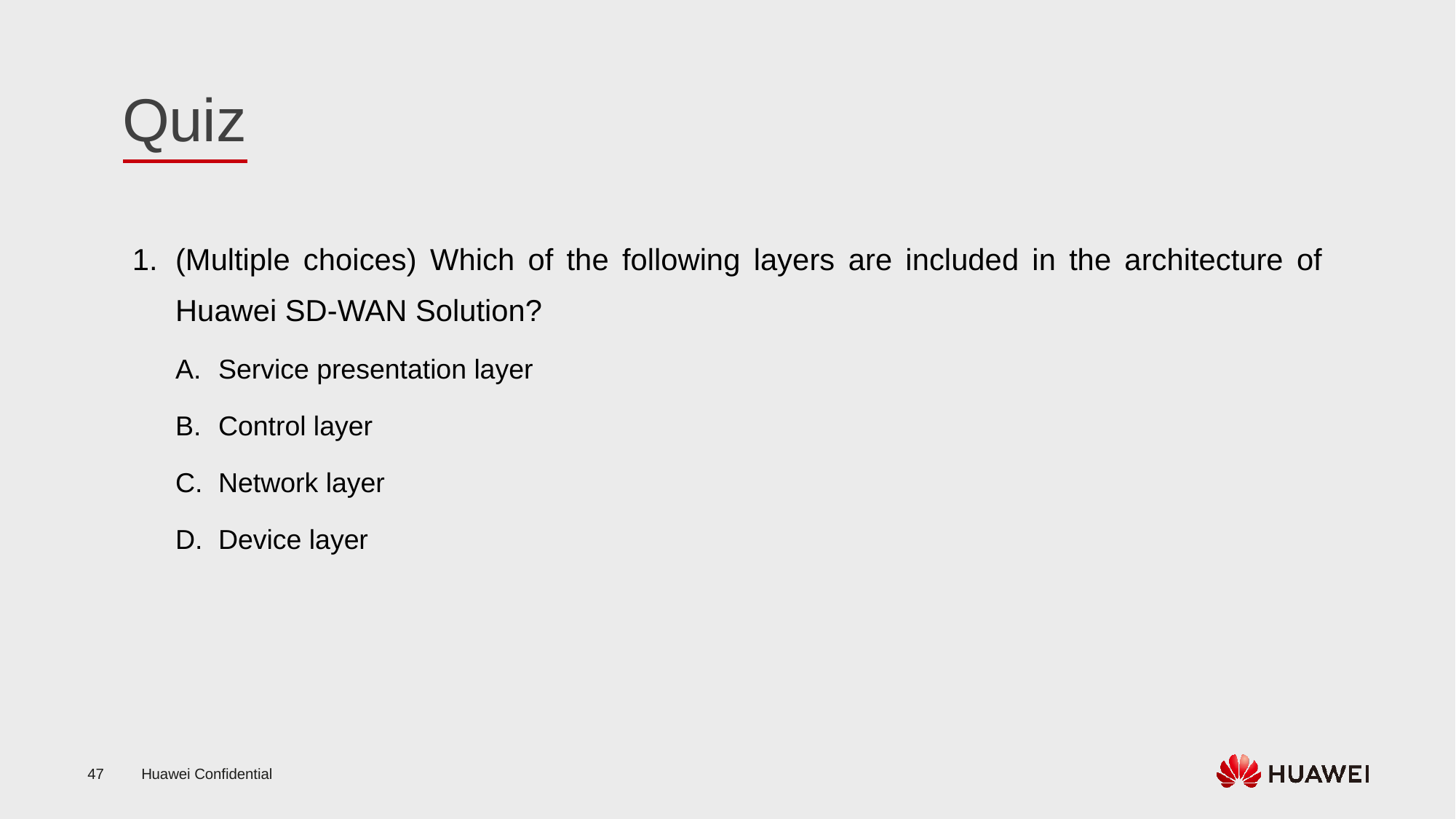

(Multiple choices) Which of the following layers are included in the architecture of Huawei SD-WAN Solution?
Service presentation layer
Control layer
Network layer
Device layer